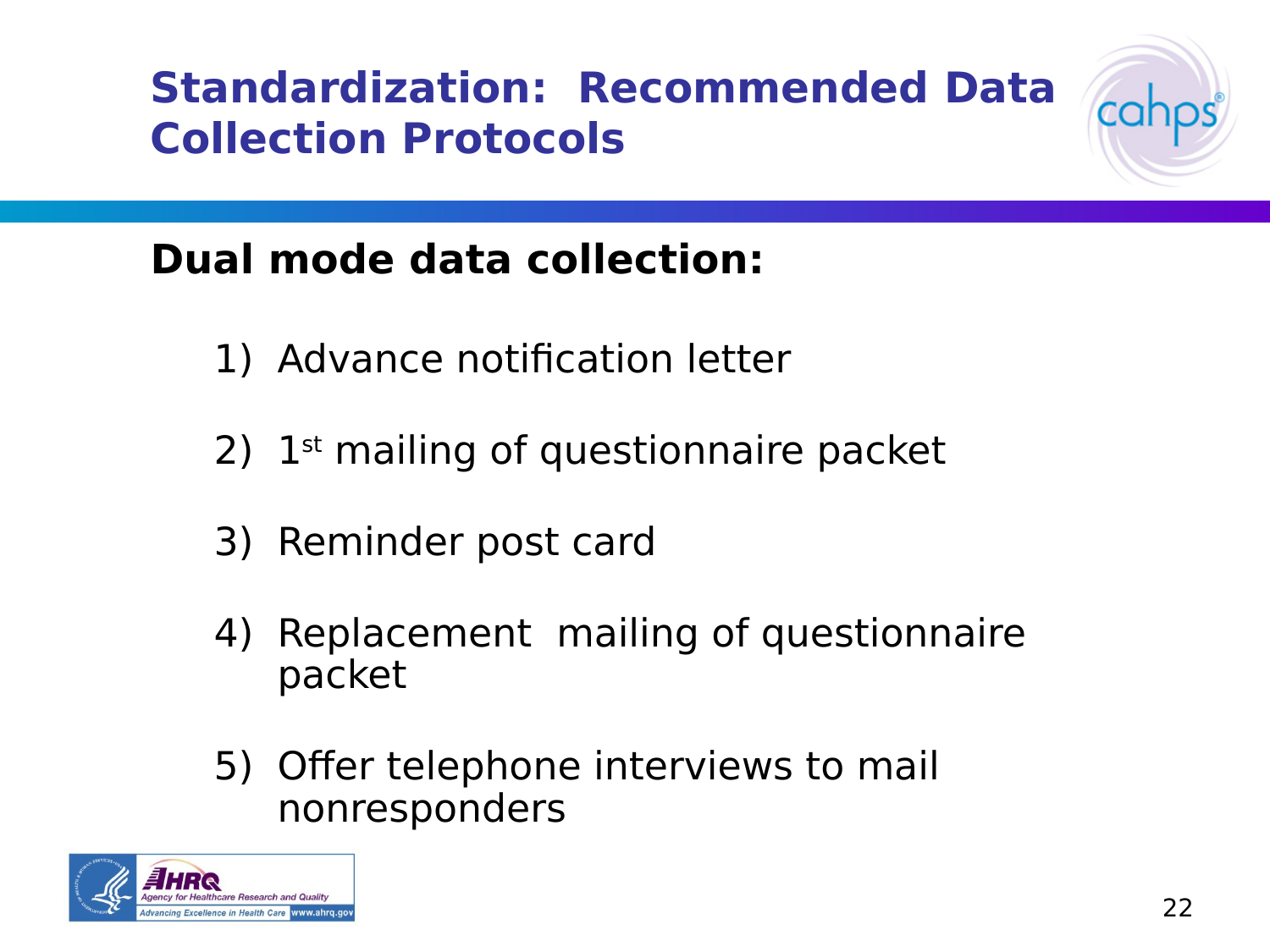

# Standardization:  Recommended Data Collection Protocols
Dual mode data collection:
Advance notification letter
1st mailing of questionnaire packet
Reminder post card
Replacement  mailing of questionnaire packet
Offer telephone interviews to mail nonresponders

22